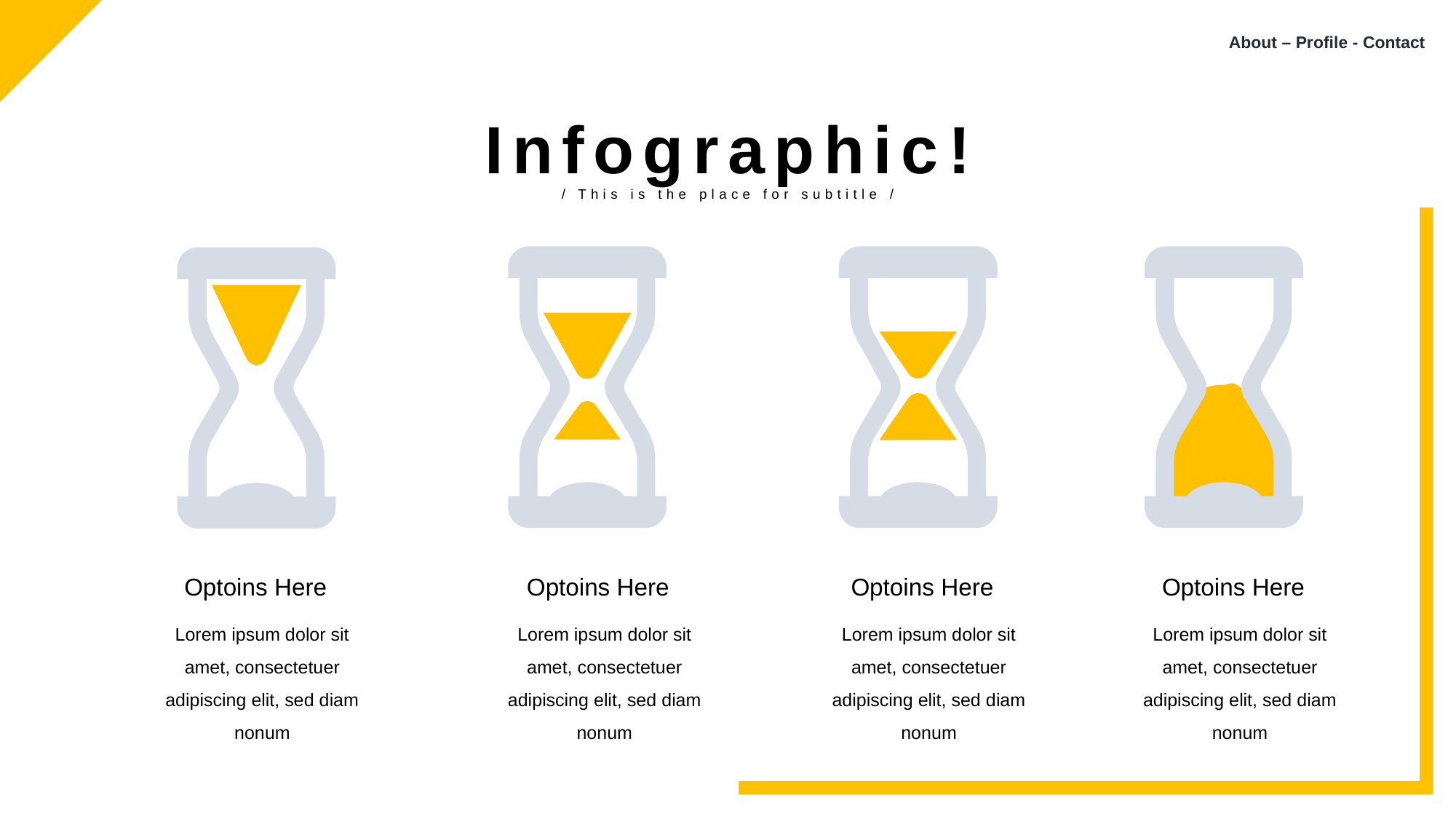

About – Profile - Contact
Infographic!
/ This is the place for subtitle /

Optoins Here
Optoins Here
Optoins Here
Optoins Here
Lorem ipsum dolor sit amet, consectetuer adipiscing elit, sed diam nonum
Lorem ipsum dolor sit amet, consectetuer adipiscing elit, sed diam nonum
Lorem ipsum dolor sit amet, consectetuer adipiscing elit, sed diam nonum
Lorem ipsum dolor sit amet, consectetuer adipiscing elit, sed diam nonum